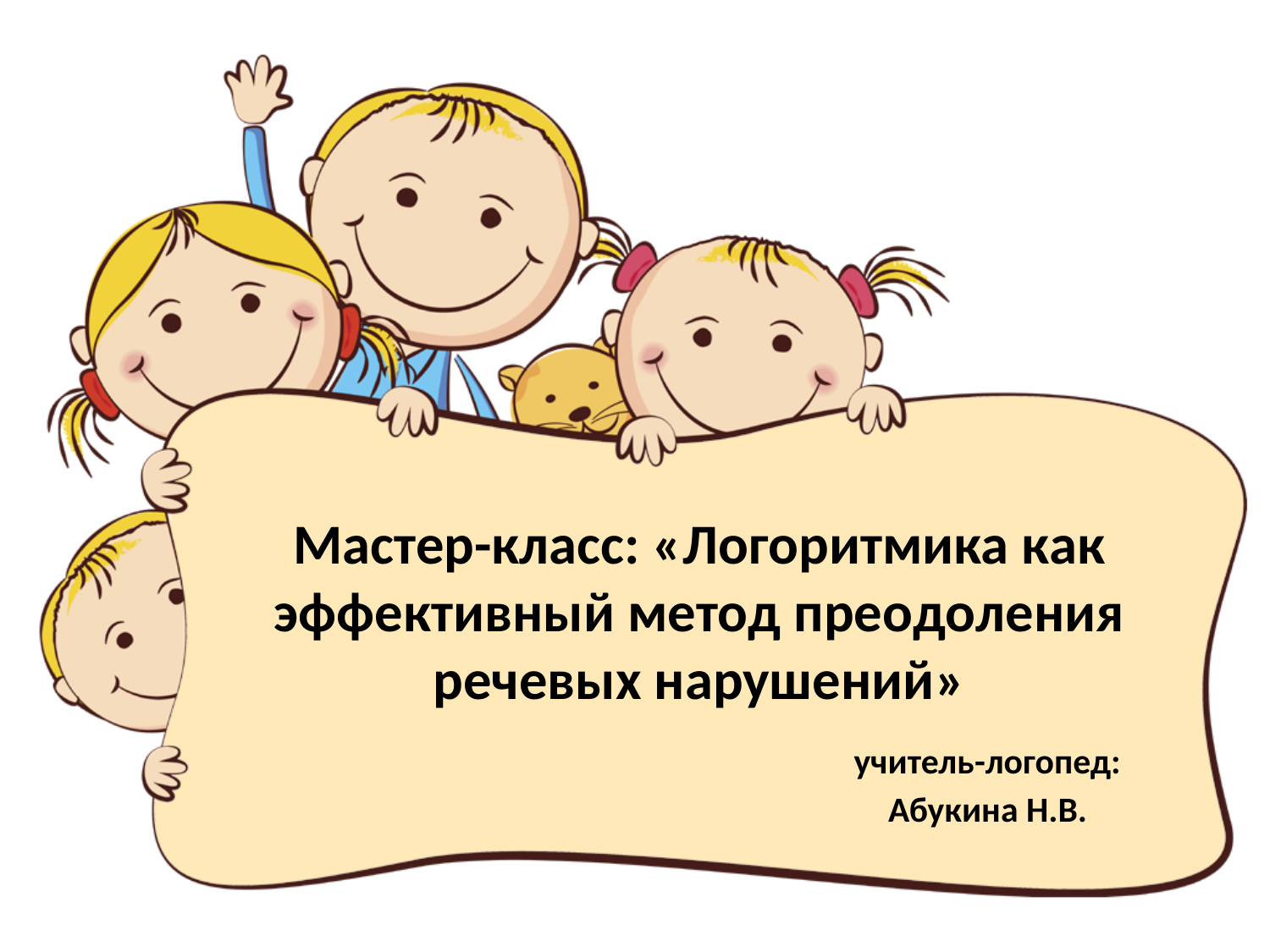

# Мастер-класс: «Логоритмика как эффективный метод преодоления речевых нарушений» учитель-логопед: Абукина Н.В.